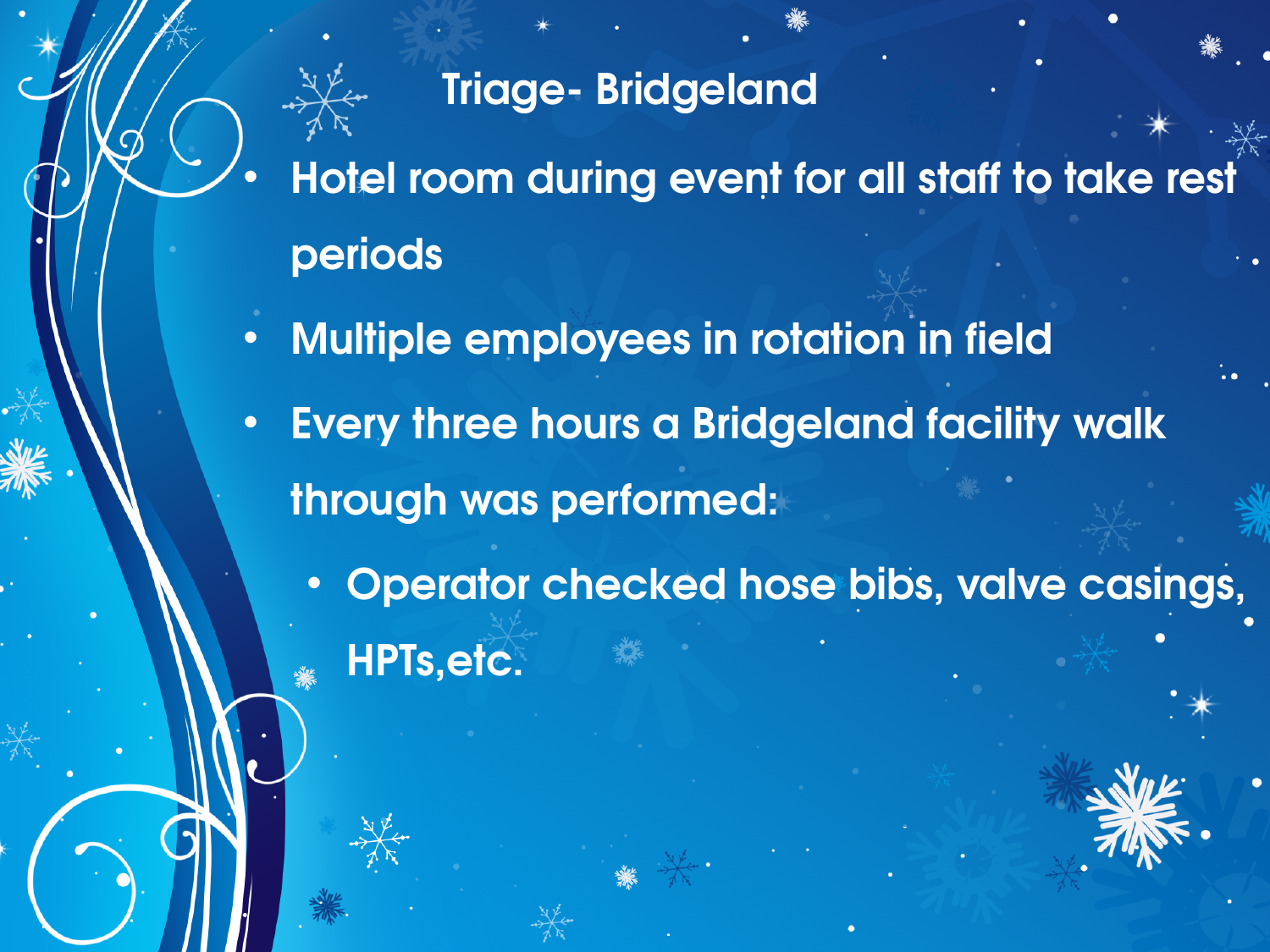

# Triage- Bridgeland
Hotel room during event for all staff to take rest periods
Multiple employees in rotation in field
Every three hours a Bridgeland facility walk through was performed:
Operator checked hose bibs, valve casings, HPTs,etc.